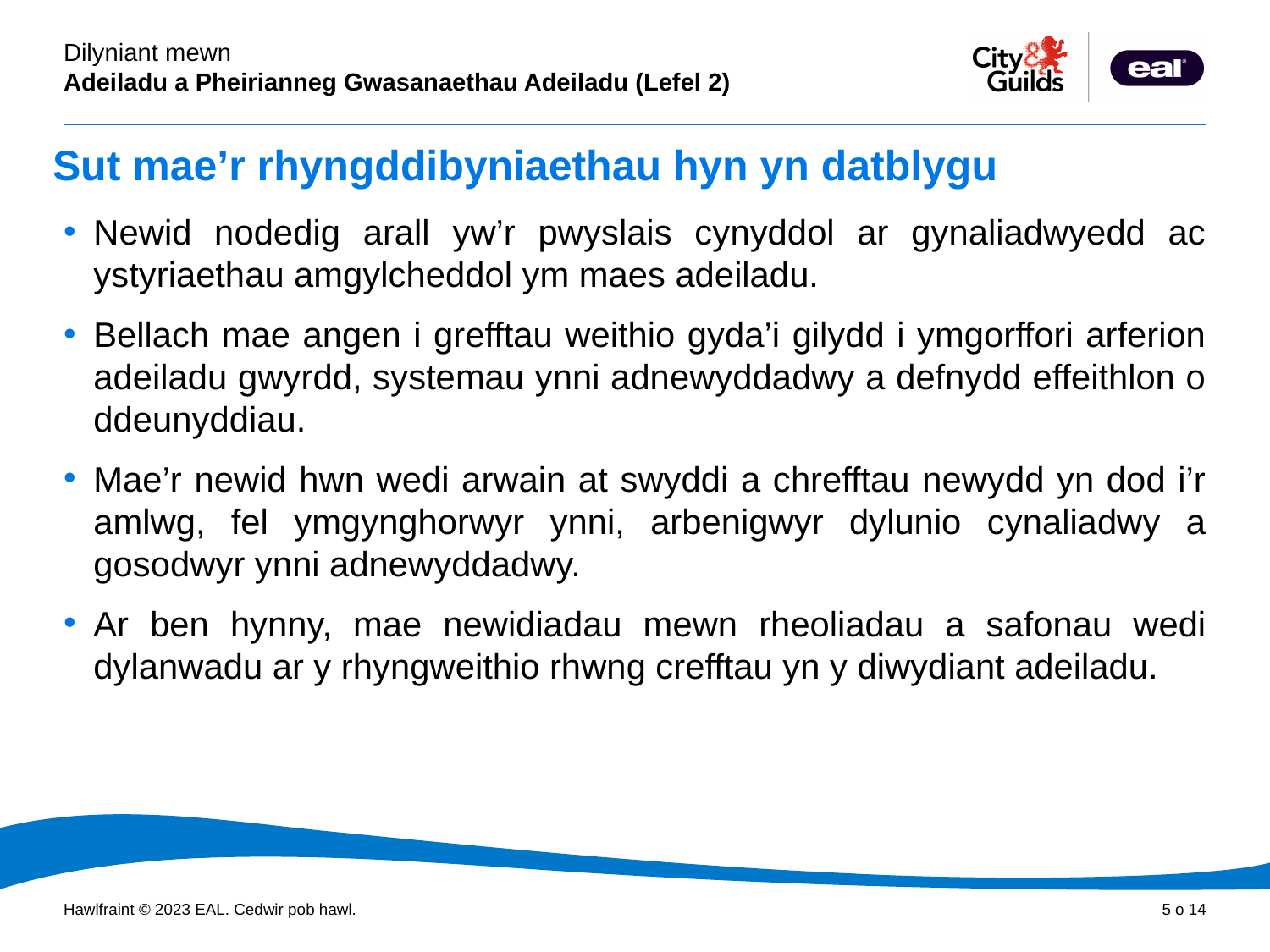

# Sut mae’r rhyngddibyniaethau hyn yn datblygu
Newid nodedig arall yw’r pwyslais cynyddol ar gynaliadwyedd ac ystyriaethau amgylcheddol ym maes adeiladu.
Bellach mae angen i grefftau weithio gyda’i gilydd i ymgorffori arferion adeiladu gwyrdd, systemau ynni adnewyddadwy a defnydd effeithlon o ddeunyddiau.
Mae’r newid hwn wedi arwain at swyddi a chrefftau newydd yn dod i’r amlwg, fel ymgynghorwyr ynni, arbenigwyr dylunio cynaliadwy a gosodwyr ynni adnewyddadwy.
Ar ben hynny, mae newidiadau mewn rheoliadau a safonau wedi dylanwadu ar y rhyngweithio rhwng crefftau yn y diwydiant adeiladu.